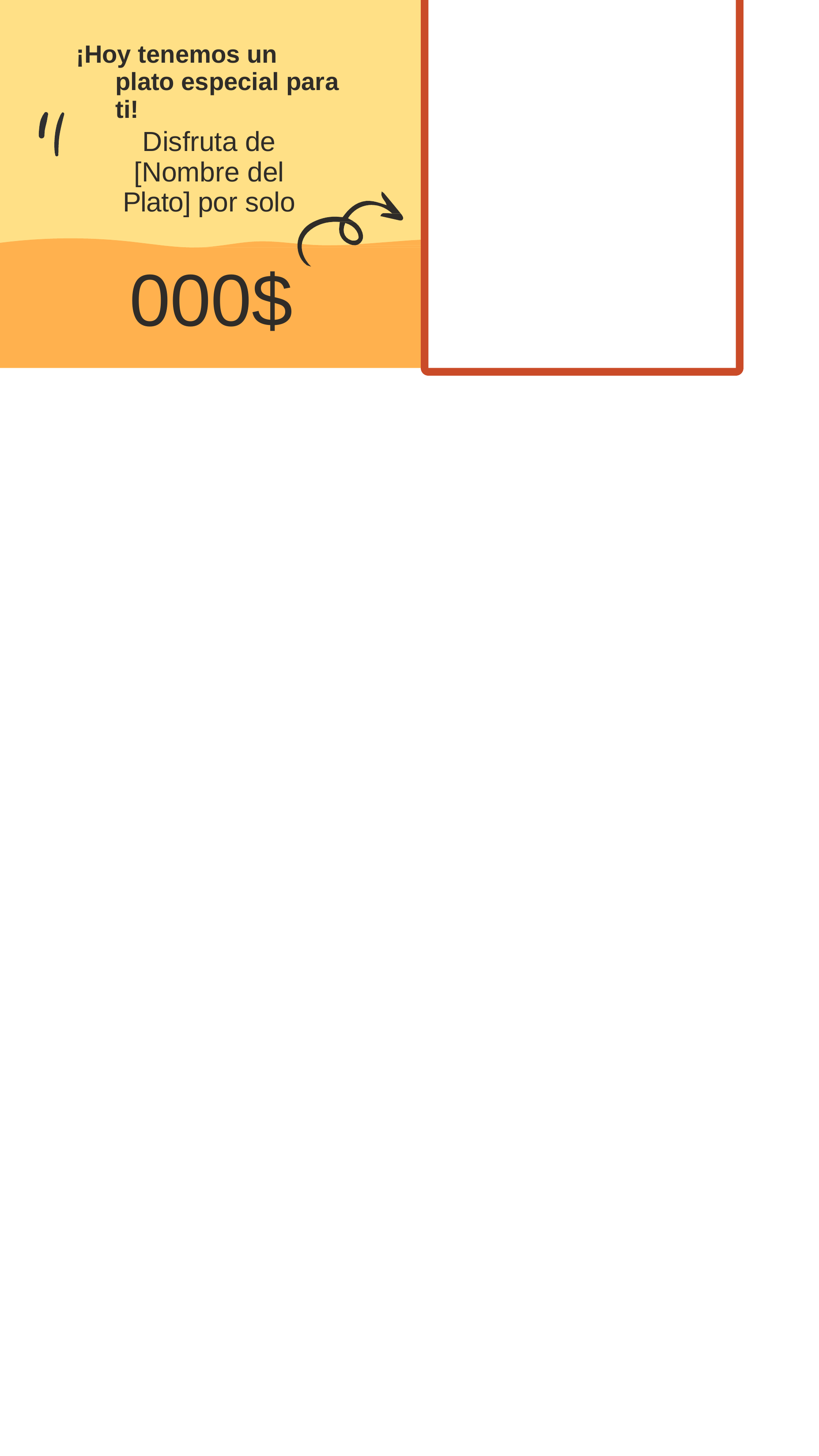

¡Hoy tenemos un plato especial para ti!

# Disfruta de [Nombre del Plato] por solo
000$